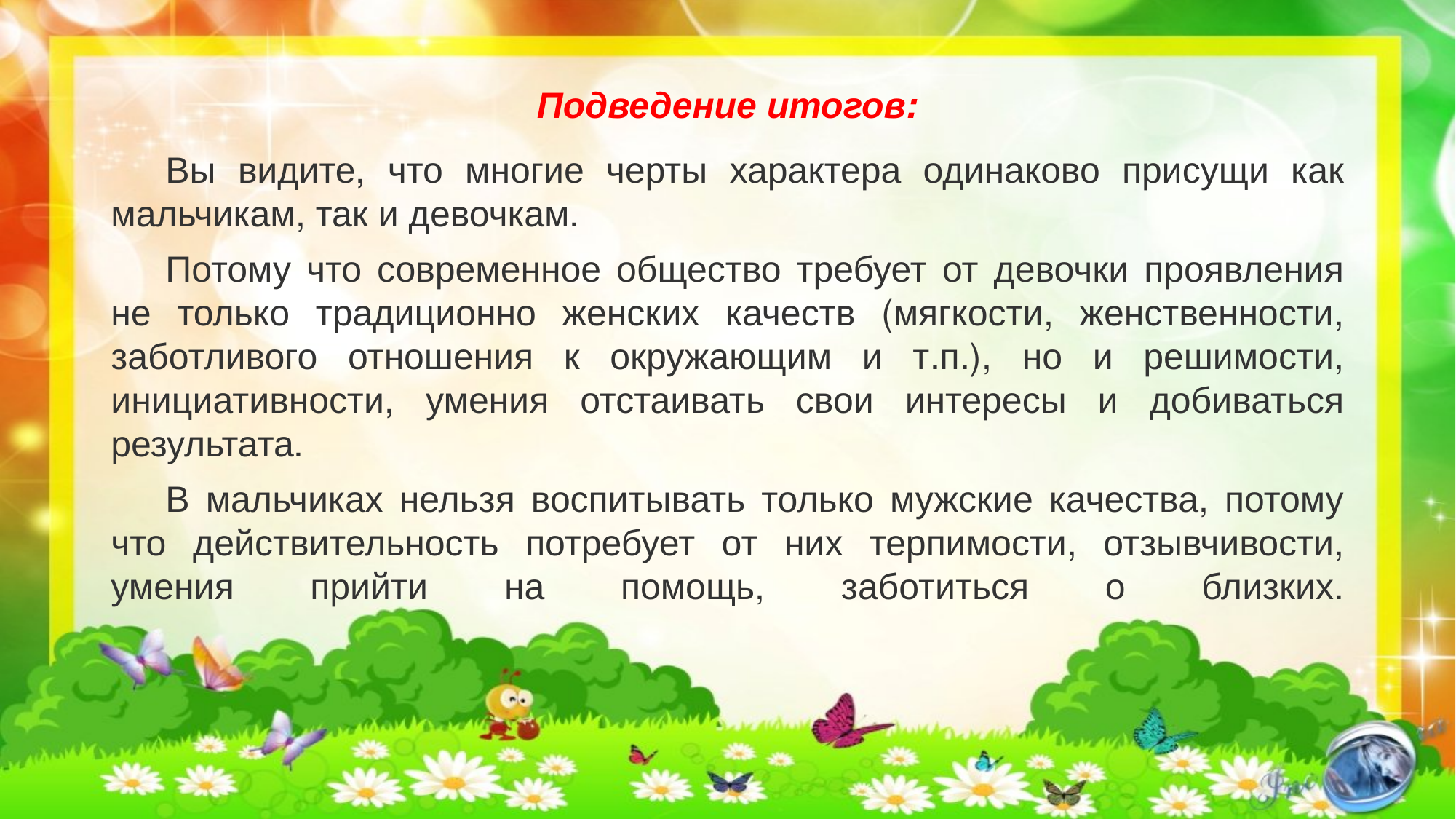

# Подведение итогов:
Вы видите, что многие черты характера одинаково присущи как мальчикам, так и девочкам.
Потому что современное общество требует от девочки проявления не только традиционно женских качеств (мягкости, женственности, заботливого отношения к окружающим и т.п.), но и решимости, инициативности, умения отстаивать свои интересы и добиваться результата.
В мальчиках нельзя воспитывать только мужские качества, потому что действительность потребует от них терпимости, отзывчивости, умения прийти на помощь, заботиться о близких.